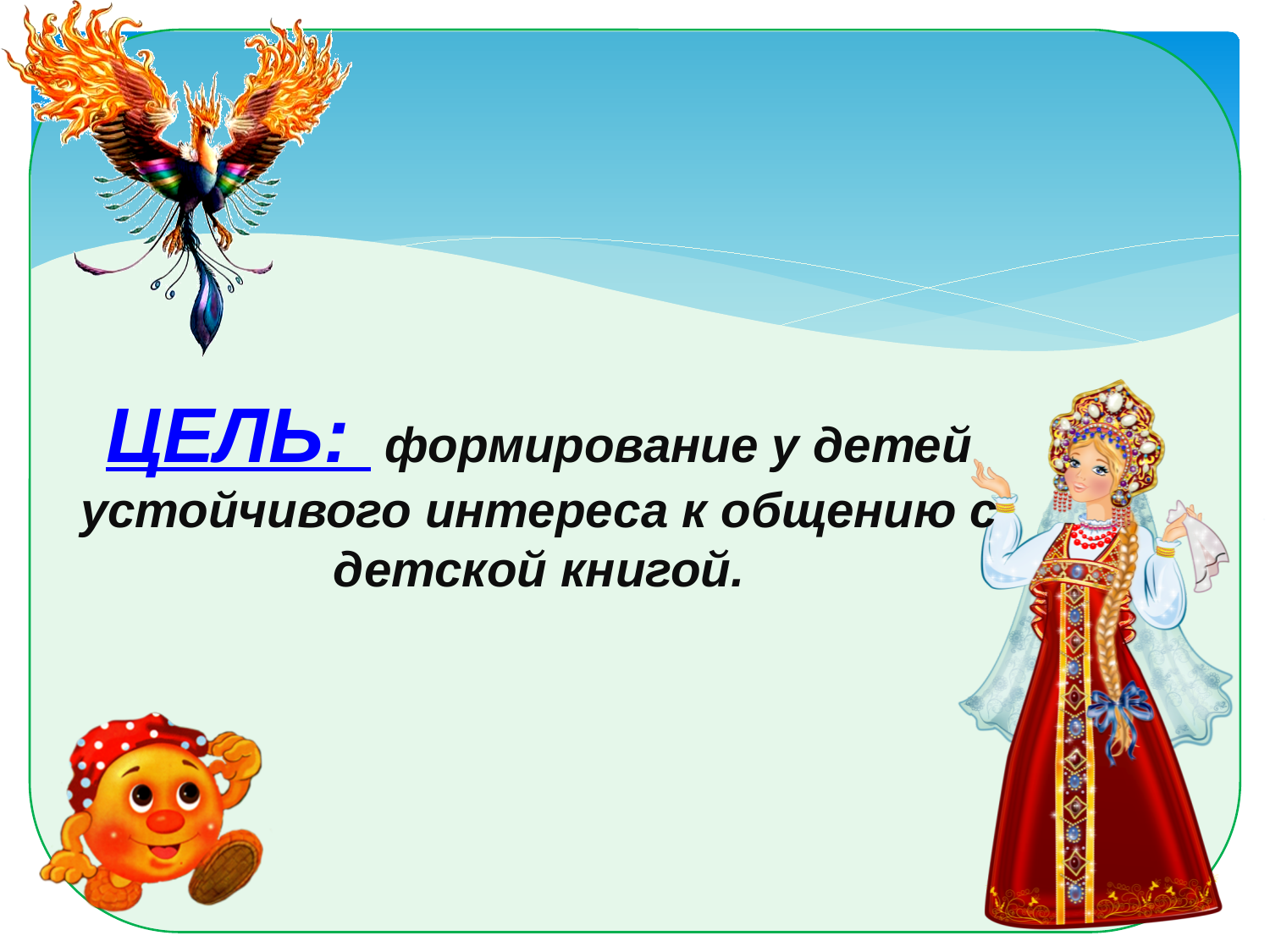

# ЦЕЛЬ:  формирование у детей устойчивого интереса к общению с детской книгой.